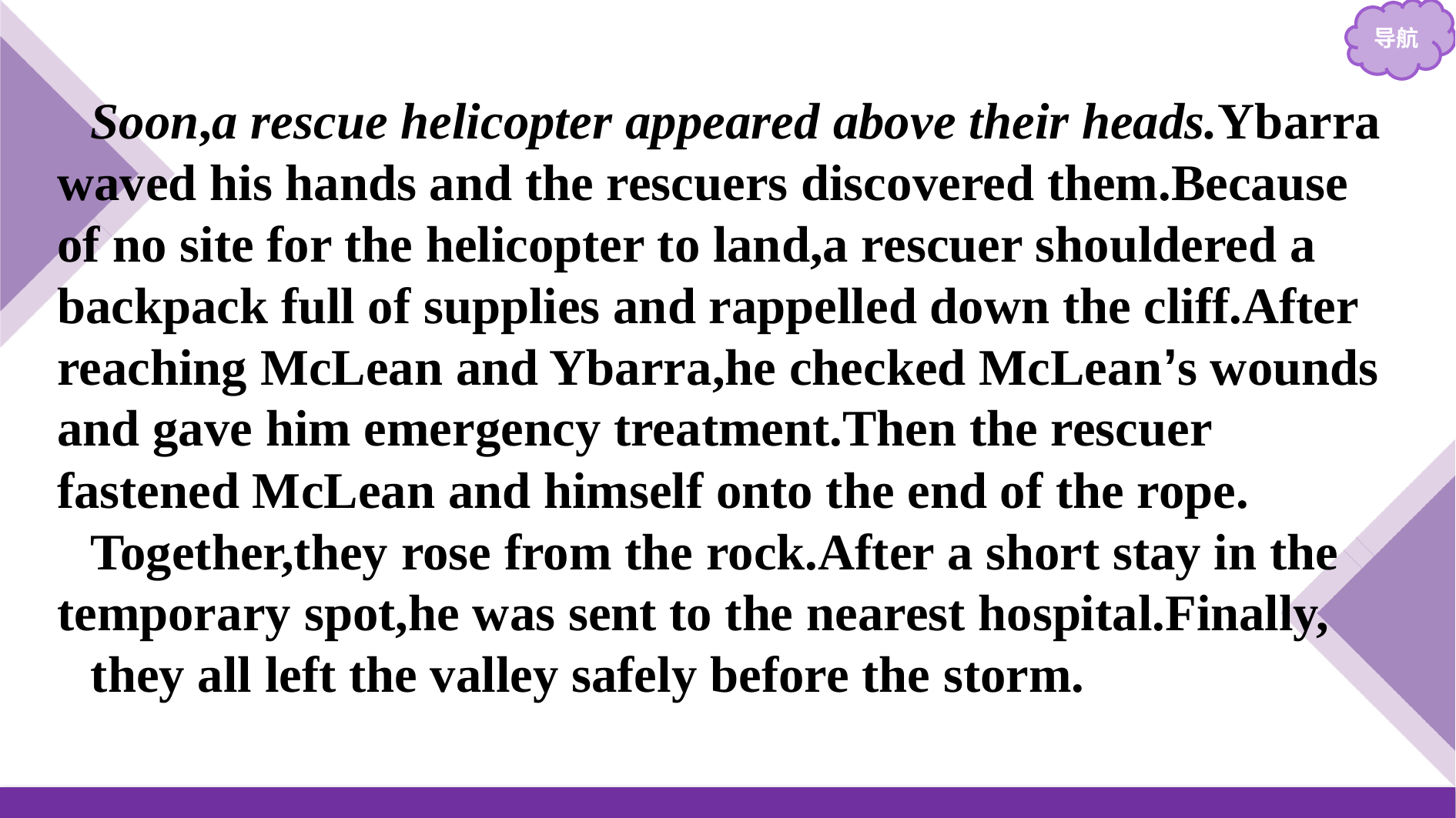

Soon,a rescue helicopter appeared above their heads.Ybarra waved his hands and the rescuers discovered them.Because of no site for the helicopter to land,a rescuer shouldered a backpack full of supplies and rappelled down the cliff.After reaching McLean and Ybarra,he checked McLean’s wounds and gave him emergency treatment.Then the rescuer fastened McLean and himself onto the end of the rope.
Together,they rose from the rock.After a short stay in the temporary spot,he was sent to the nearest hospital.Finally,
they all left the valley safely before the storm.